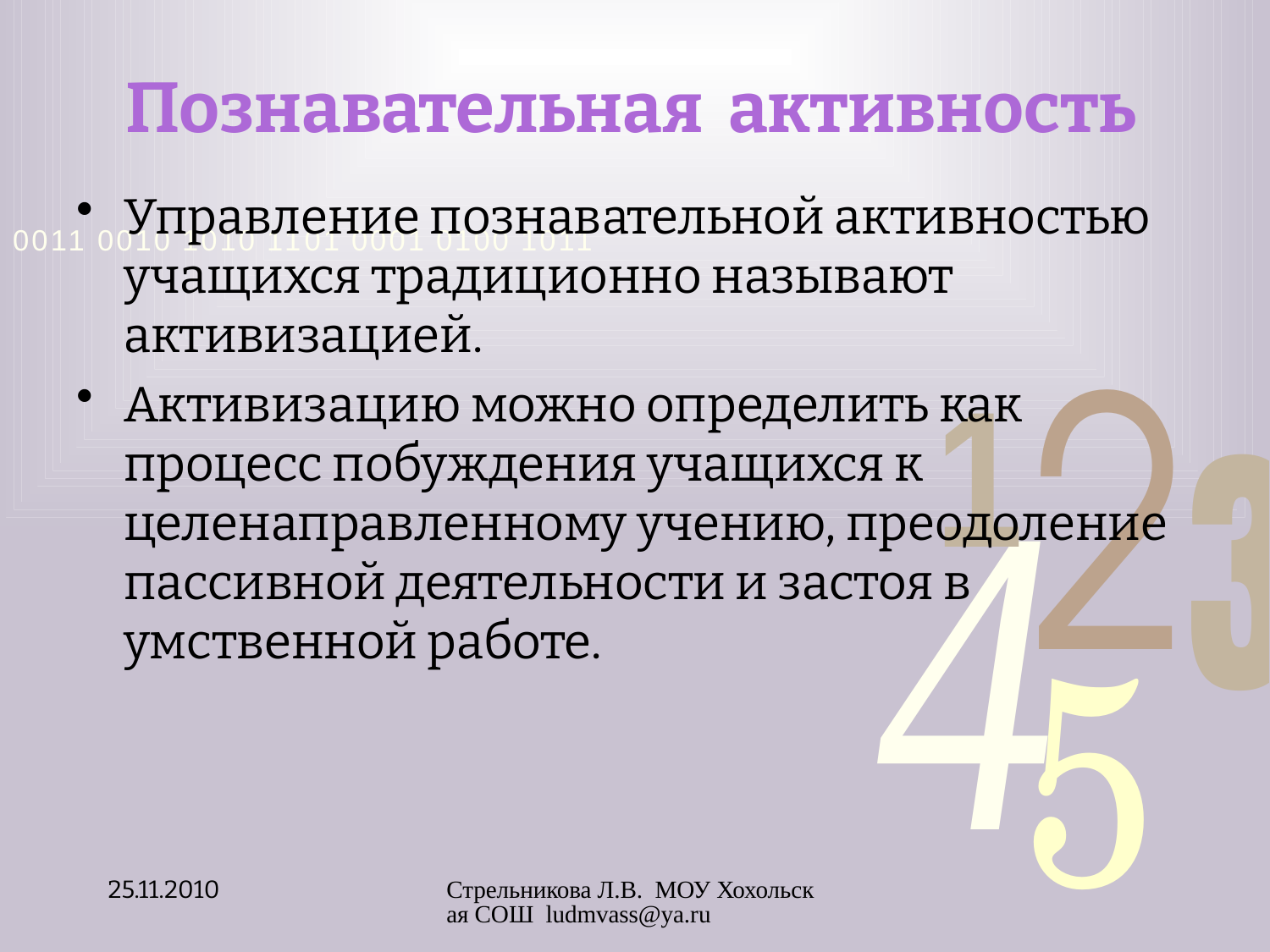

# Познавательная  активность
Управление познавательной активностью учащихся традиционно называют активизацией.
Активизацию можно определить как процесс побуждения учащихся к целенаправленному учению, преодоление пассивной деятельности и застоя в умственной работе.

25.11.2010
Стрельникова Л.В.  МОУ Хохольская СОШ  ludmvass@ya.ru